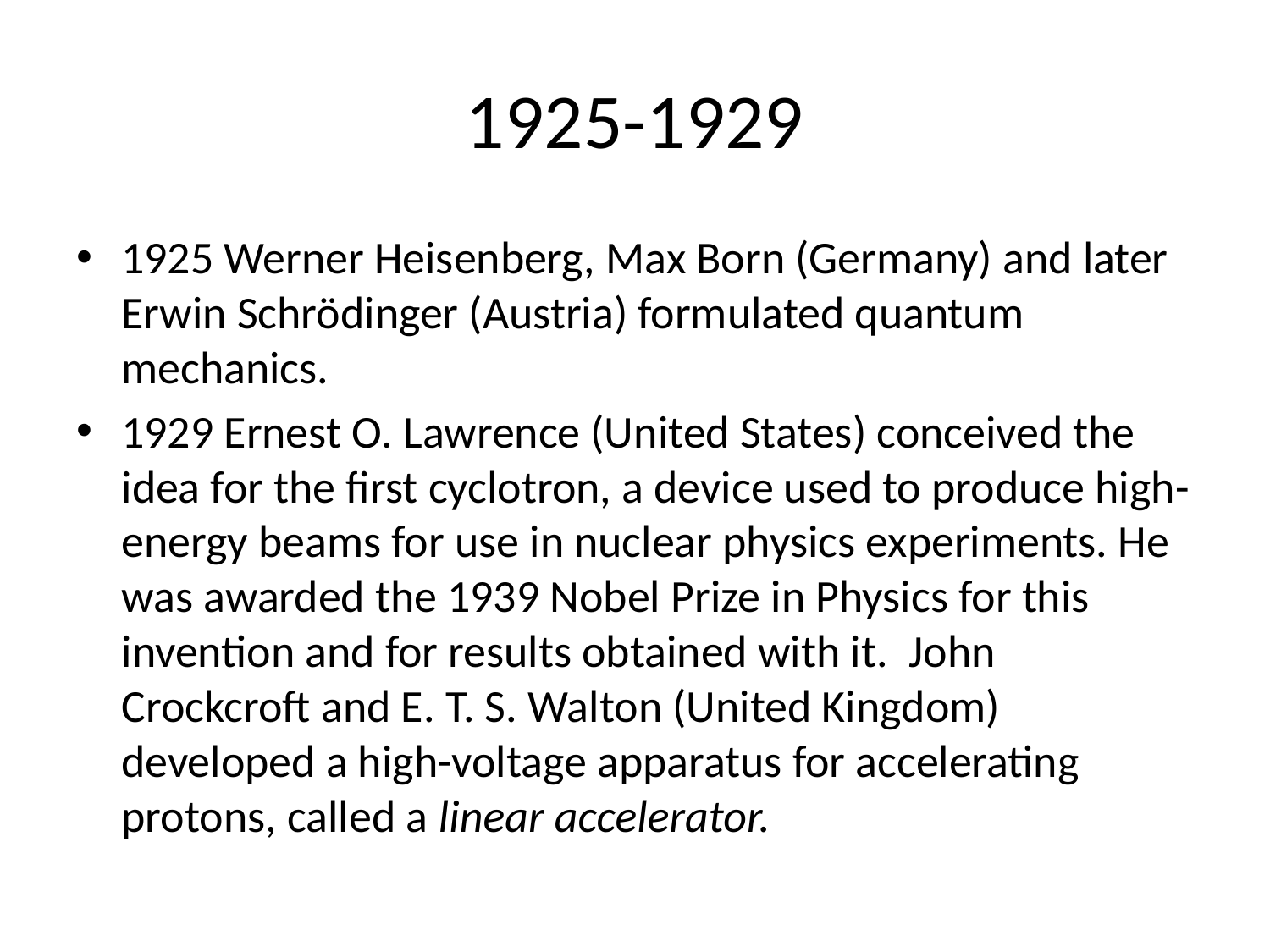

# 1925-1929
1925 Werner Heisenberg, Max Born (Germany) and later Erwin Schrödinger (Austria) formulated quantum mechanics.
1929 Ernest O. Lawrence (United States) conceived the idea for the first cyclotron, a device used to produce high-energy beams for use in nuclear physics experiments. He was awarded the 1939 Nobel Prize in Physics for this invention and for results obtained with it.  John Crockcroft and E. T. S. Walton (United Kingdom) developed a high-voltage apparatus for accelerating protons, called a linear accelerator.